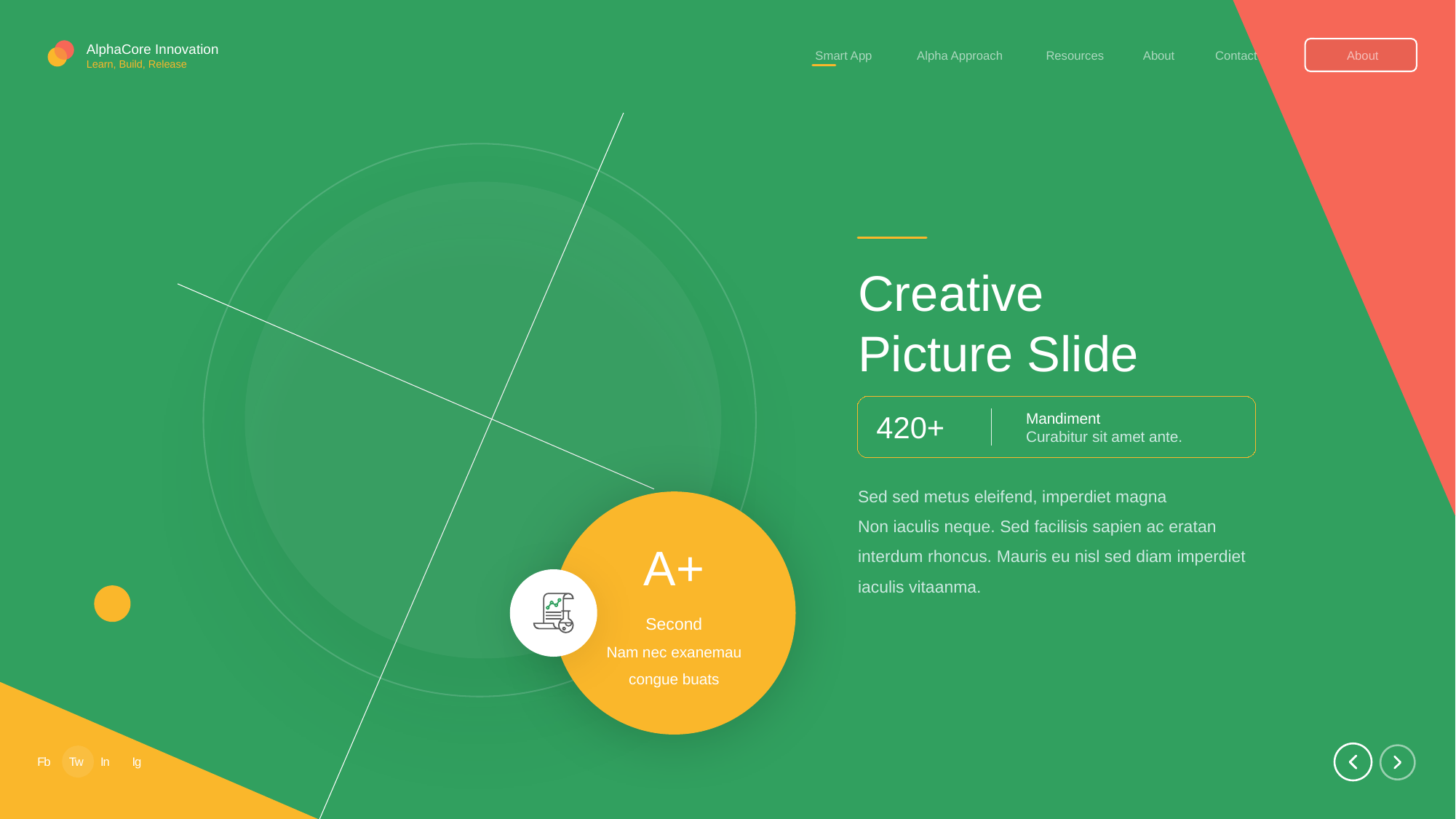

AlphaCore Innovation

Smart App
Alpha Approach
Resources
About
Contact
About
Learn, Build, Release

Creative
Picture Slide

420+
Mandiment
Curabitur sit amet ante.
Sed sed metus eleifend, imperdiet magna
Non iaculis neque. Sed facilisis sapien ac eratan interdum rhoncus. Mauris eu nisl sed diam imperdiet iaculis vitaanma.

A+

Second
Nam nec exanemau congue buats

Fb
Tw
In
Ig